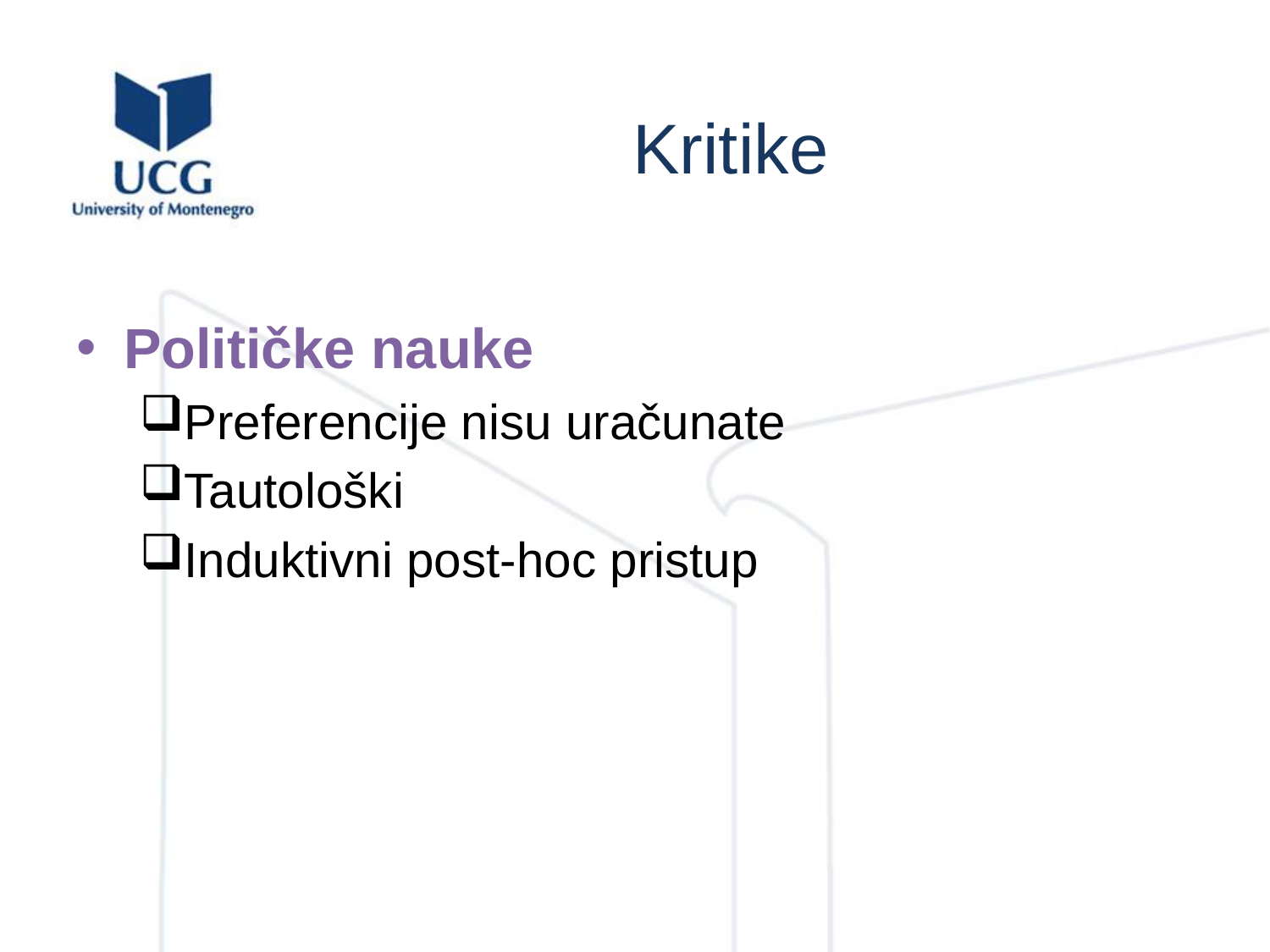

# Kritike
Političke nauke
Preferencije nisu uračunate
Tautološki
Induktivni post-hoc pristup